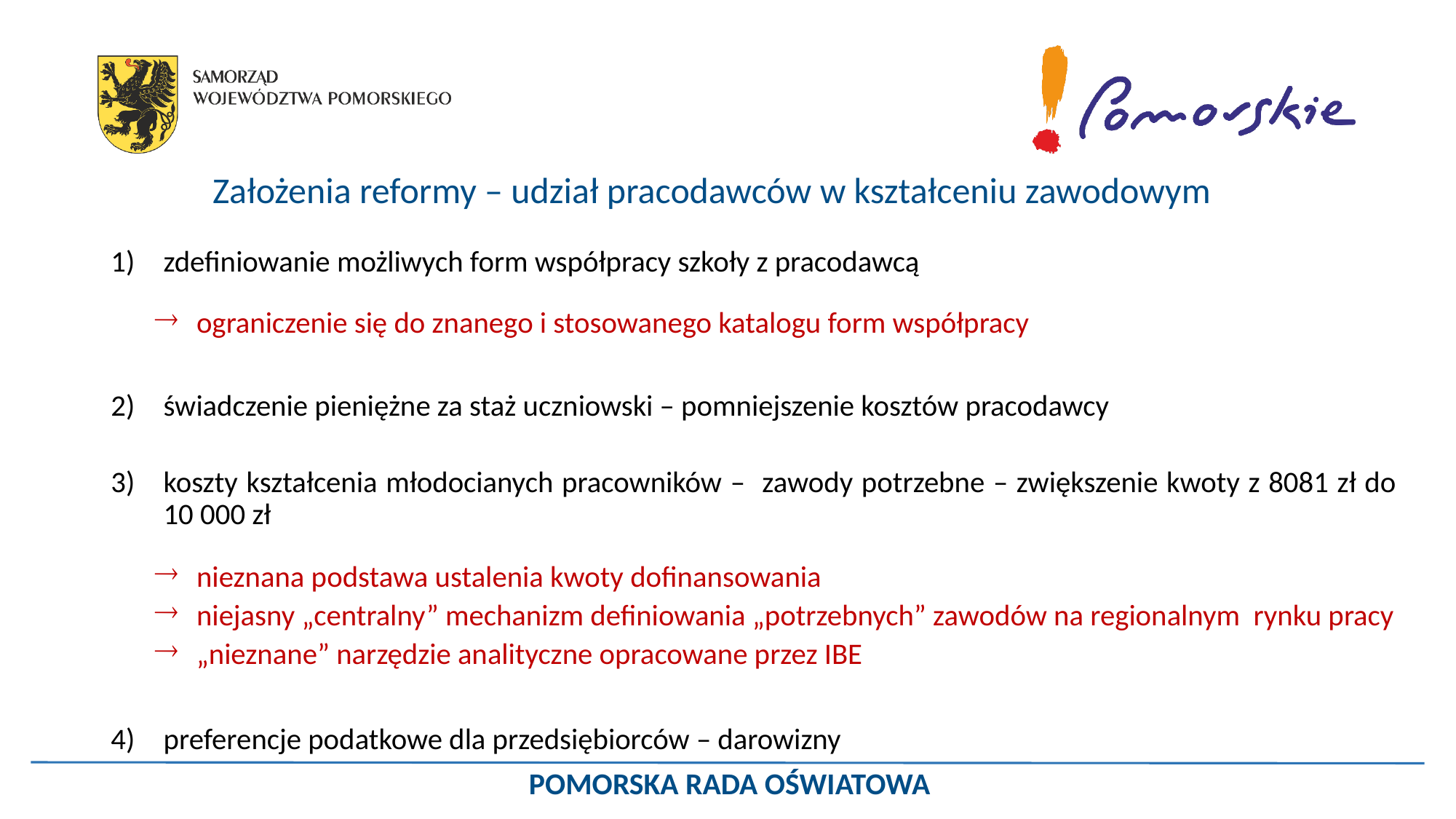

# Założenia reformy – udział pracodawców w kształceniu zawodowym

zdefiniowanie możliwych form współpracy szkoły z pracodawcą

 ograniczenie się do znanego i stosowanego katalogu form współpracy

świadczenie pieniężne za staż uczniowski – pomniejszenie kosztów pracodawcy

koszty kształcenia młodocianych pracowników –  zawody potrzebne – zwiększenie kwoty z 8081 zł do 10 000 zł

 nieznana podstawa ustalenia kwoty dofinansowania
 niejasny „centralny” mechanizm definiowania „potrzebnych” zawodów na regionalnym  rynku pracy
 „nieznane” narzędzie analityczne opracowane przez IBE

preferencje podatkowe dla przedsiębiorców – darowizny